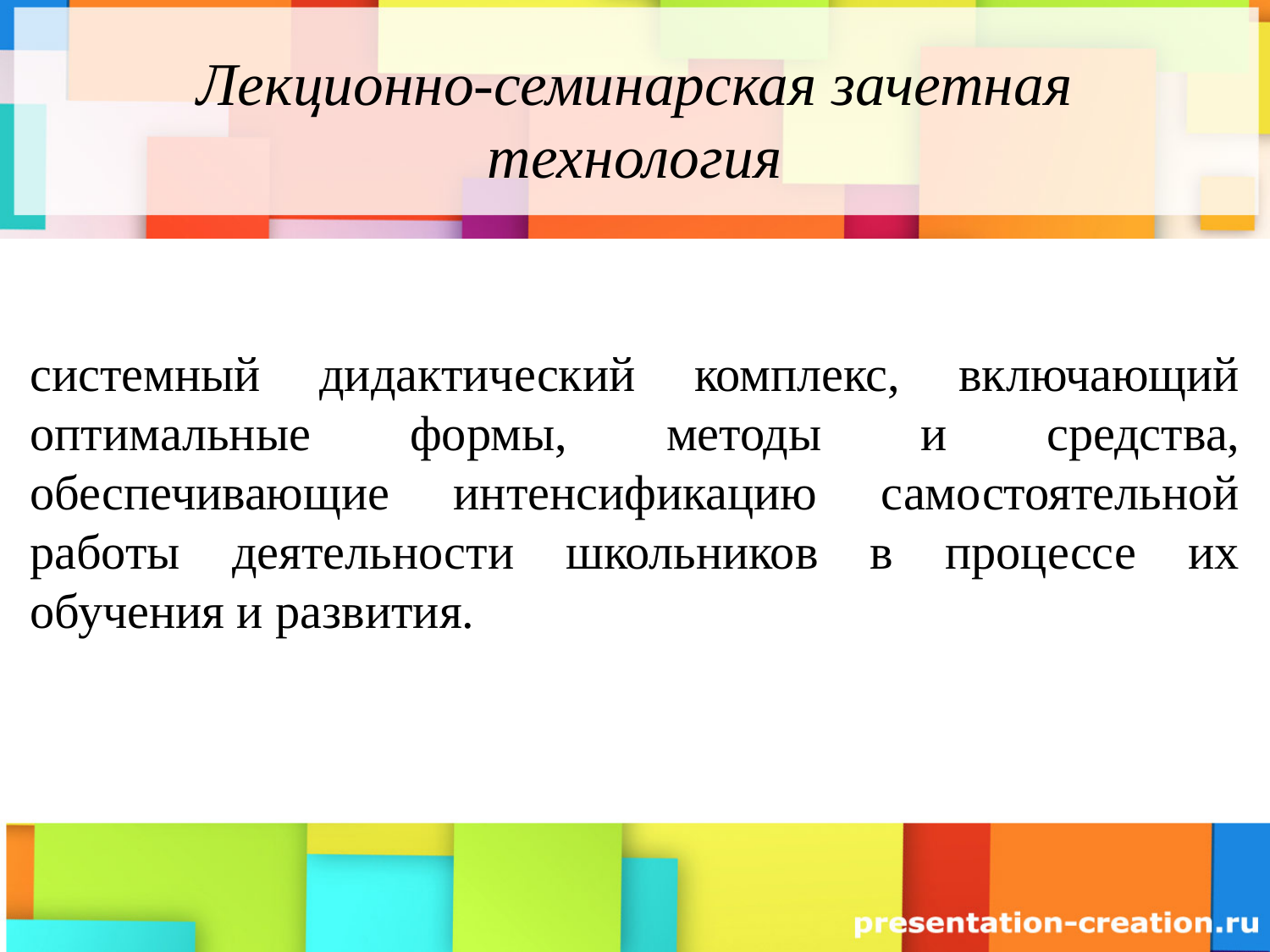

# Лекционно-семинарская зачетная технология
системный дидактический комплекс, включающий оптимальные формы, методы и средства, обеспечивающие интенсификацию самостоятельной работы деятельности школьников в процессе их обучения и развития.